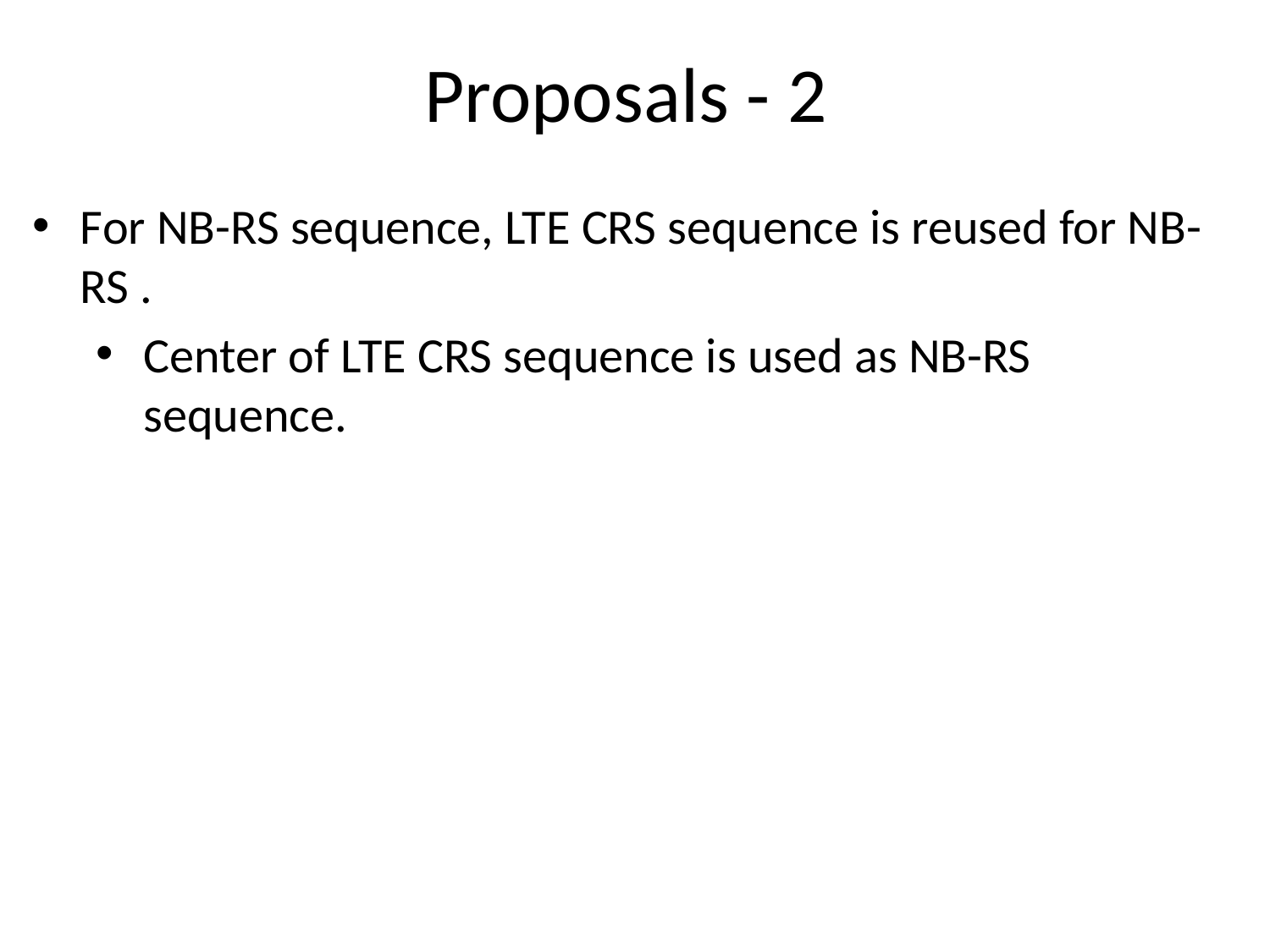

Proposals - 2
For NB-RS sequence, LTE CRS sequence is reused for NB-RS .
Center of LTE CRS sequence is used as NB-RS sequence.